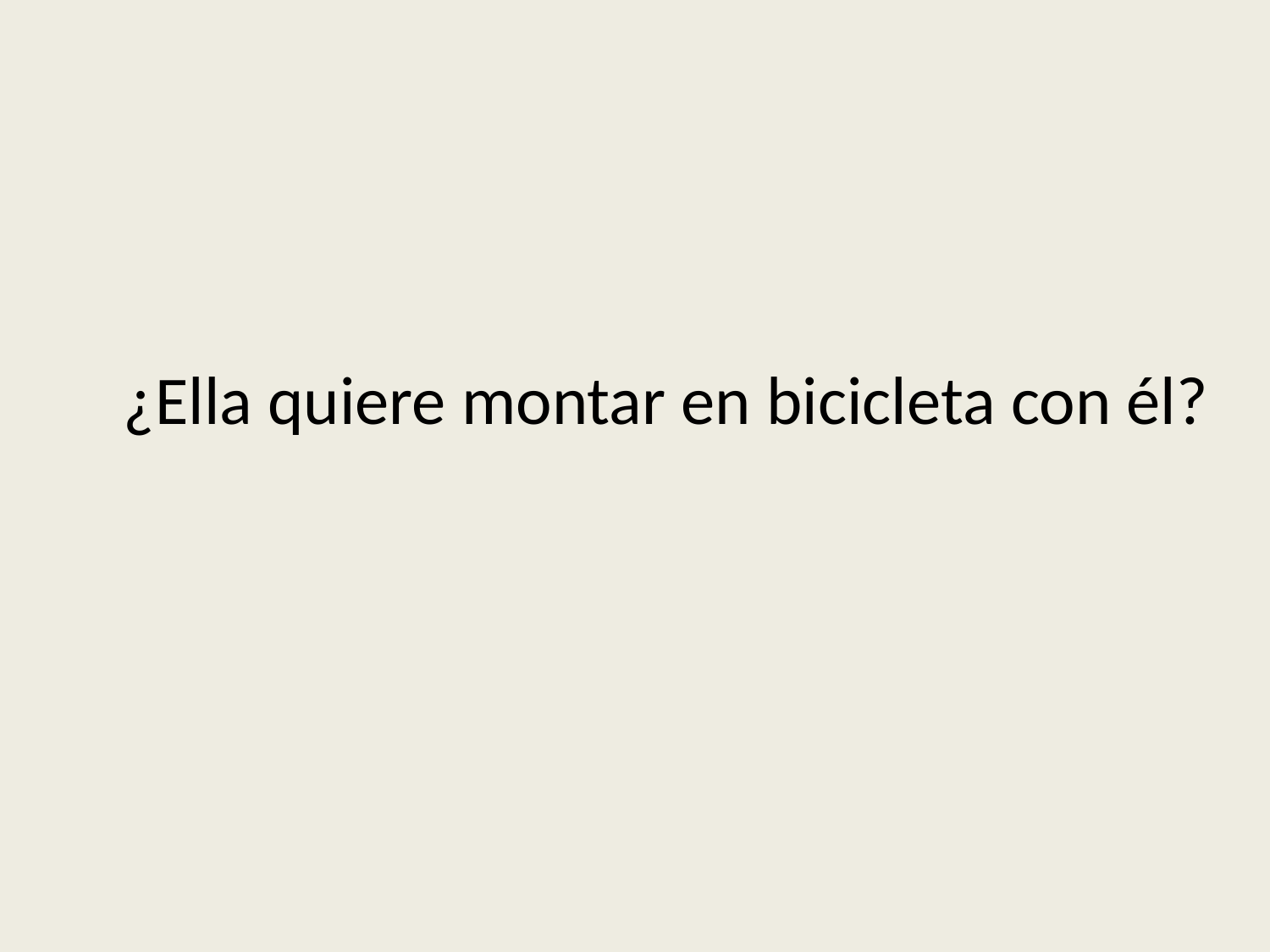

# ¿Ella quiere montar en bicicleta con él?